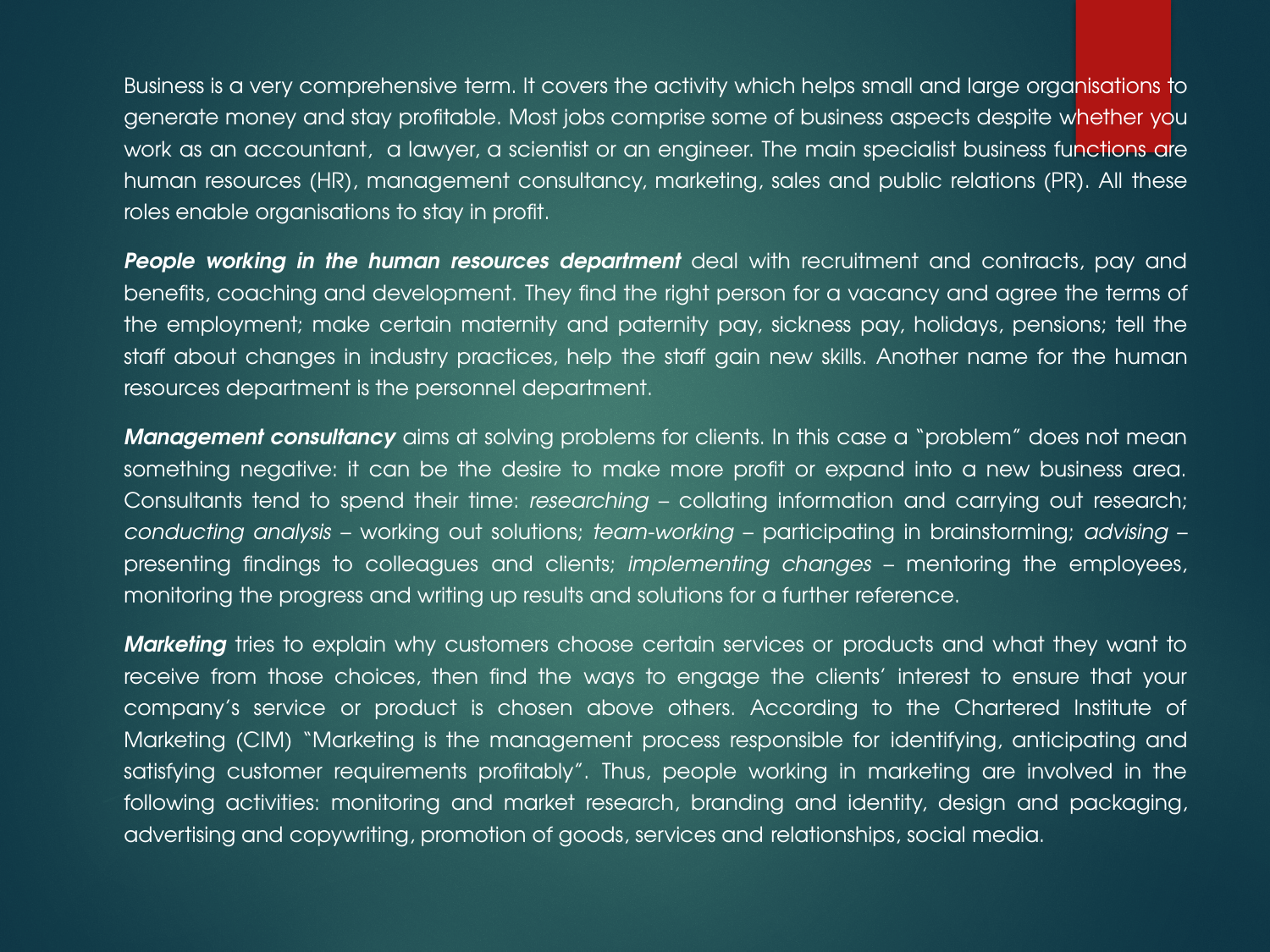

Business is a very comprehensive term. It covers the activity which helps small and large organisations to generate money and stay profitable. Most jobs comprise some of business aspects despite whether you work as an accountant, a lawyer, a scientist or an engineer. The main specialist business functions are human resources (HR), management consultancy, marketing, sales and public relations (PR). All these roles enable organisations to stay in profit.
People working in the human resources department deal with recruitment and contracts, pay and benefits, coaching and development. They find the right person for a vacancy and agree the terms of the employment; make certain maternity and paternity pay, sickness pay, holidays, pensions; tell the staff about changes in industry practices, help the staff gain new skills. Another name for the human resources department is the personnel department.
Management consultancy aims at solving problems for clients. In this case a “problem” does not mean something negative: it can be the desire to make more profit or expand into a new business area. Consultants tend to spend their time: researching – collating information and carrying out research; conducting analysis – working out solutions; team-working – participating in brainstorming; advising – presenting findings to colleagues and clients; implementing changes – mentoring the employees, monitoring the progress and writing up results and solutions for a further reference.
Marketing tries to explain why customers choose certain services or products and what they want to receive from those choices, then find the ways to engage the clients’ interest to ensure that your company’s service or product is chosen above others. According to the Chartered Institute of Marketing (CIM) “Marketing is the management process responsible for identifying, anticipating and satisfying customer requirements profitably”. Thus, people working in marketing are involved in the following activities: monitoring and market research, branding and identity, design and packaging, advertising and copywriting, promotion of goods, services and relationships, social media.